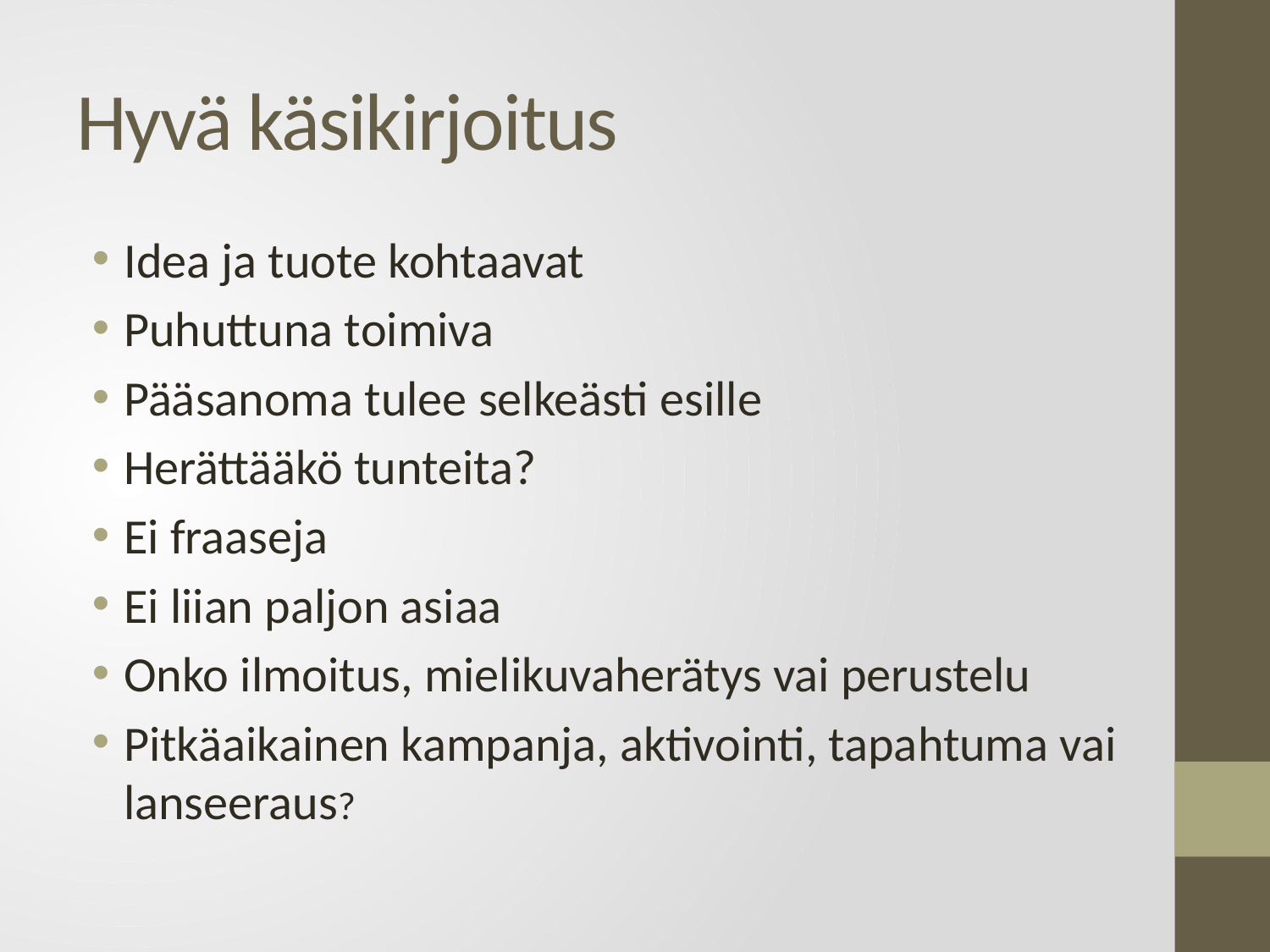

# Hyvä käsikirjoitus
Idea ja tuote kohtaavat
Puhuttuna toimiva
Pääsanoma tulee selkeästi esille
Herättääkö tunteita?
Ei fraaseja
Ei liian paljon asiaa
Onko ilmoitus, mielikuvaherätys vai perustelu
Pitkäaikainen kampanja, aktivointi, tapahtuma vai lanseeraus?